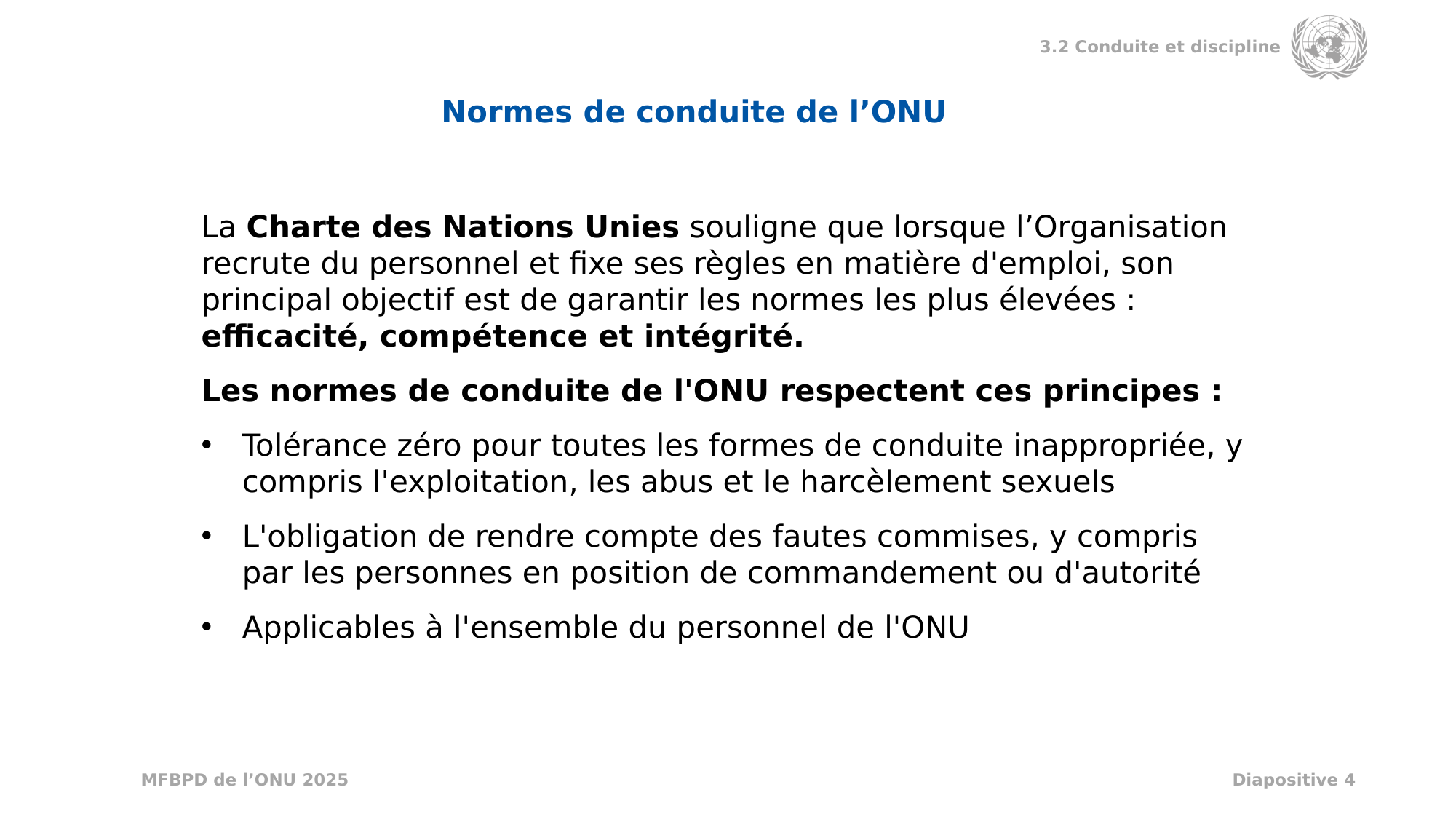

Normes de conduite de l’ONU
La Charte des Nations Unies souligne que lorsque l’Organisation recrute du personnel et fixe ses règles en matière d'emploi, son principal objectif est de garantir les normes les plus élevées : efficacité, compétence et intégrité.
Les normes de conduite de l'ONU respectent ces principes :
Tolérance zéro pour toutes les formes de conduite inappropriée, y compris l'exploitation, les abus et le harcèlement sexuels
L'obligation de rendre compte des fautes commises, y compris par les personnes en position de commandement ou d'autorité
Applicables à l'ensemble du personnel de l'ONU